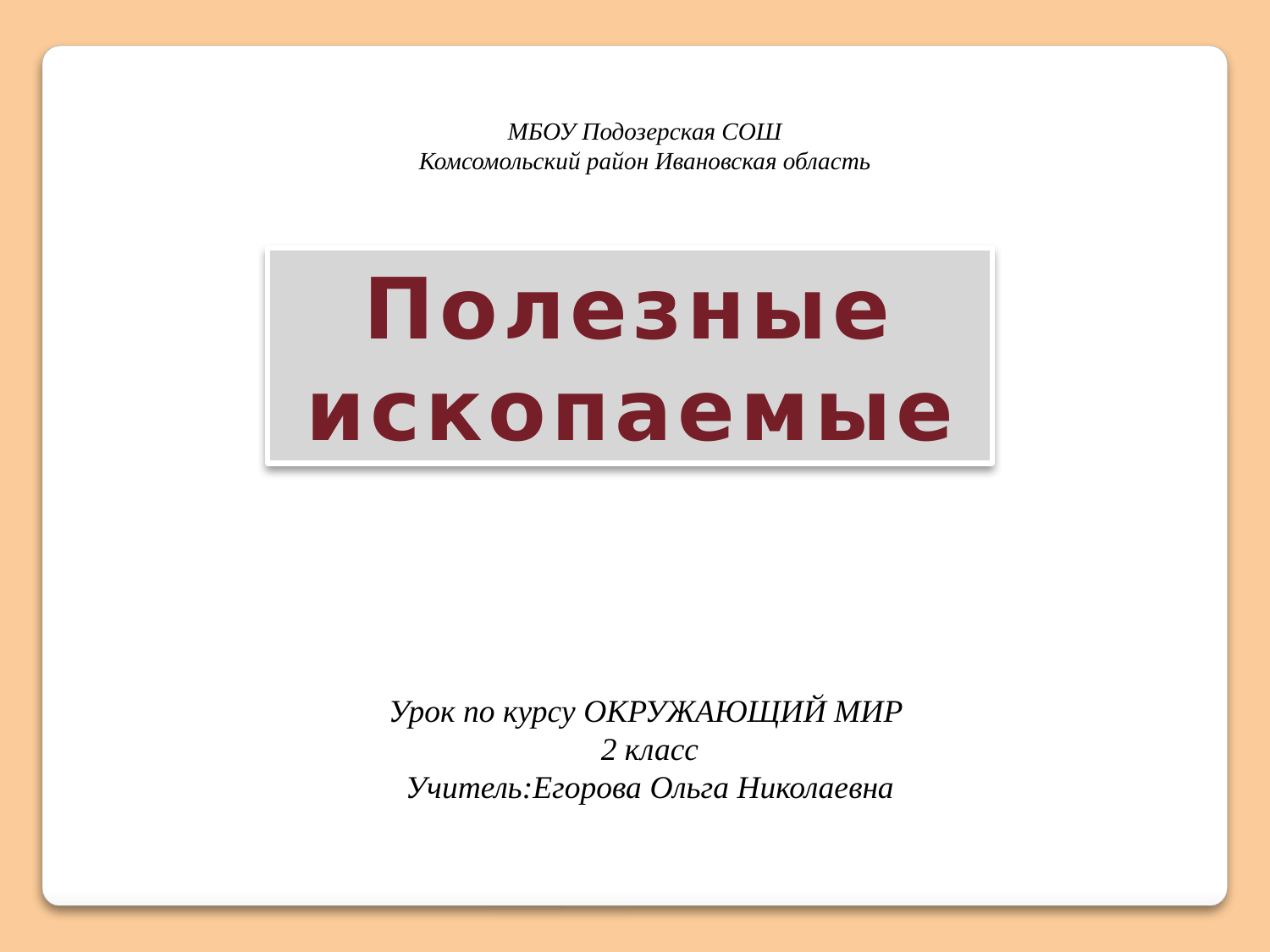

МБОУ Подозерская СОШ
Комсомольский район Ивановская область
Полезные ископаемые
Урок по курсу ОКРУЖАЮЩИЙ МИР
2 класс
Учитель:Егорова Ольга Николаевна